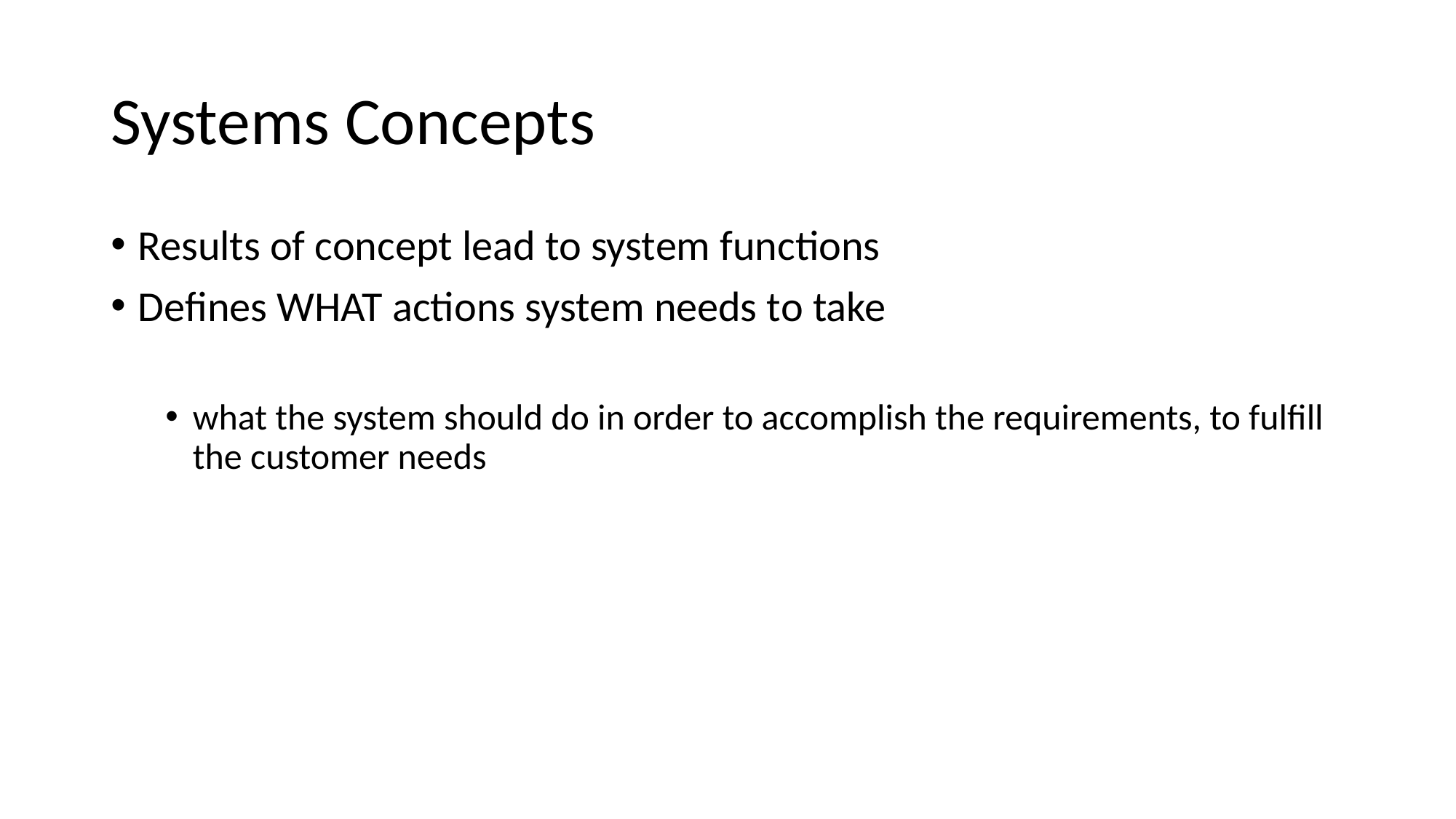

# Systems Concepts
Results of concept lead to system functions
Defines WHAT actions system needs to take

what the system should do in order to accomplish the requirements, to fulfill the customer needs